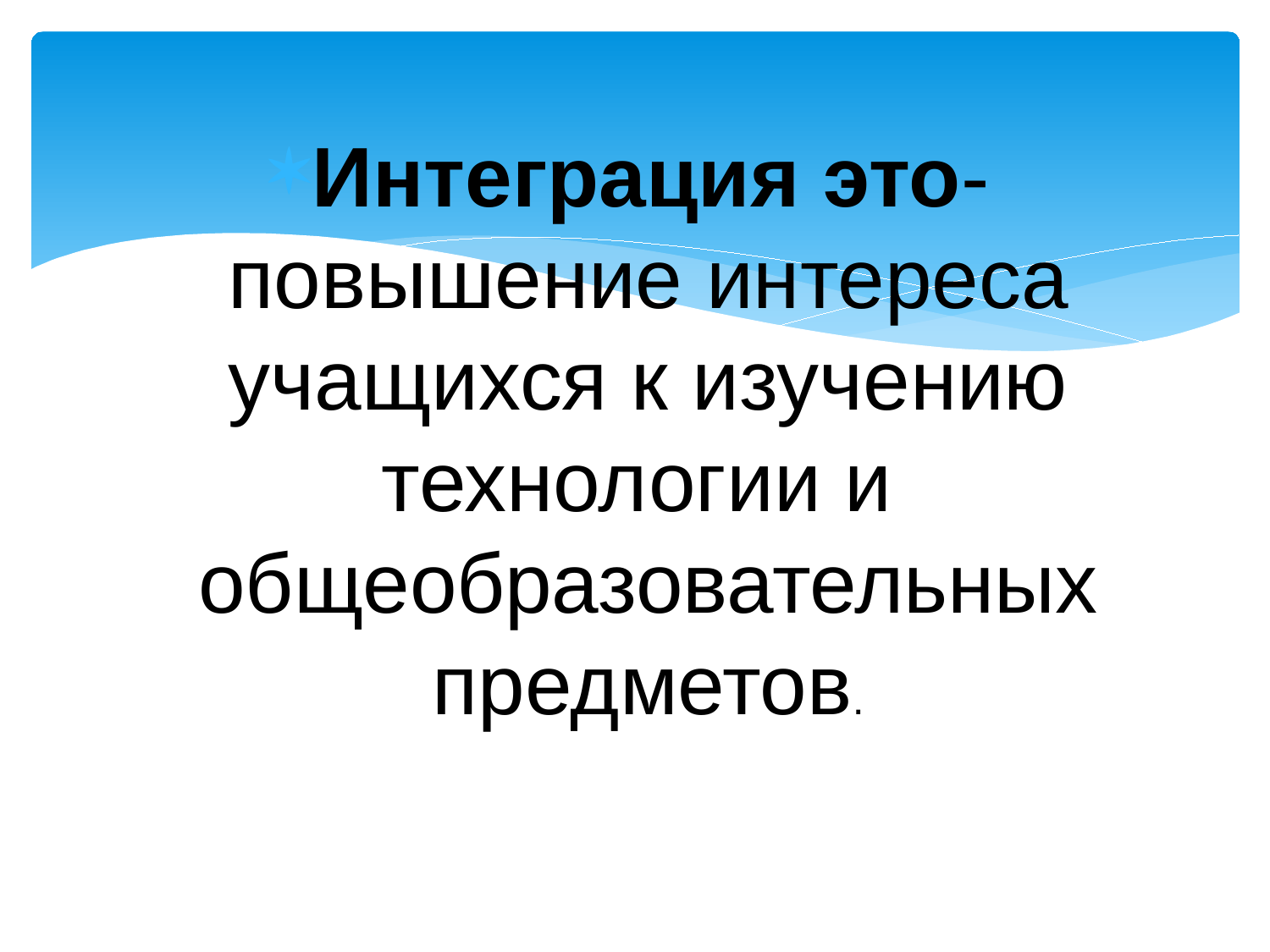

#
Интеграция это-повышение интереса учащихся к изучению технологии и  общеобразовательных предметов.